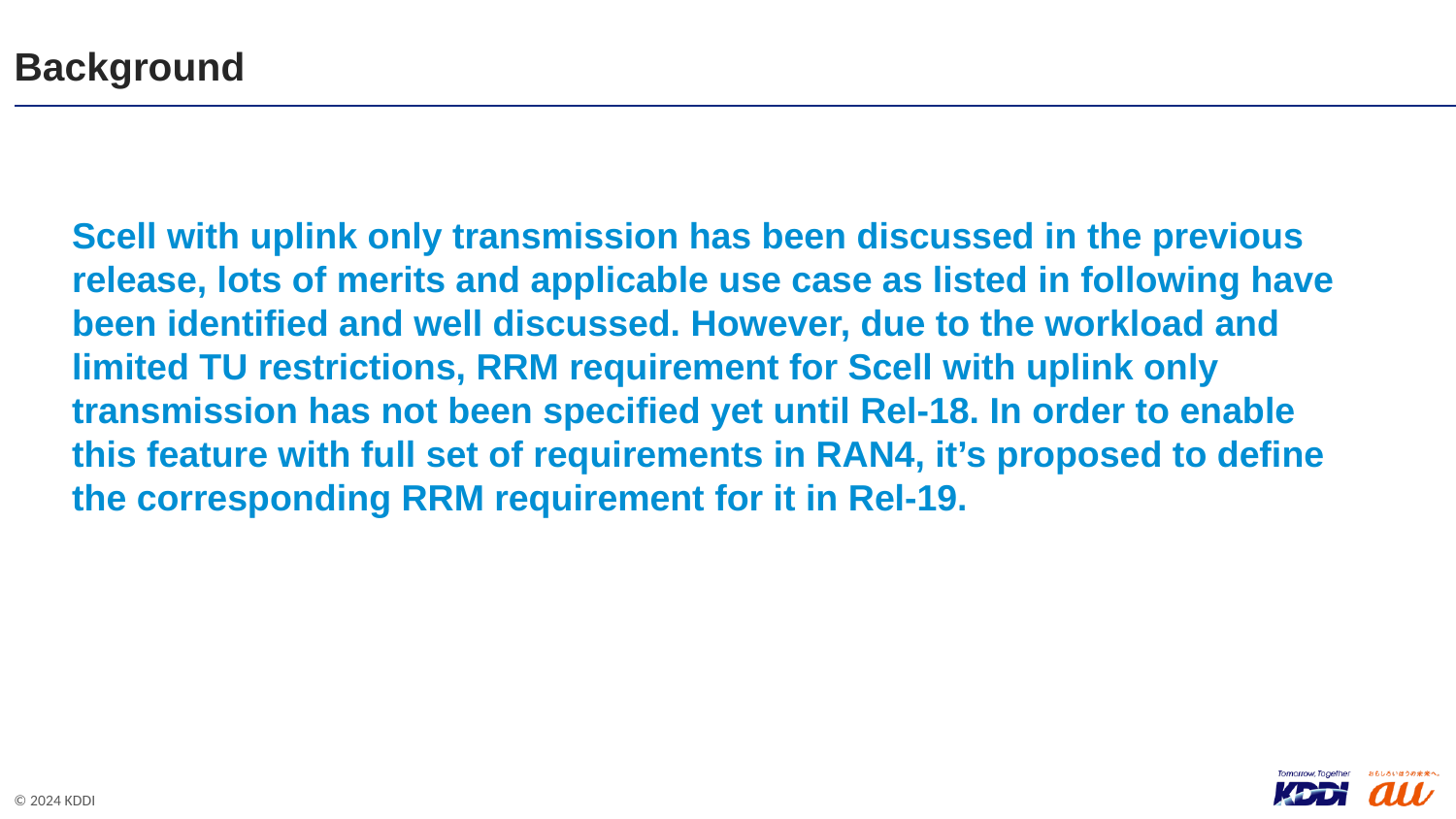

# Background
Scell with uplink only transmission has been discussed in the previous release, lots of merits and applicable use case as listed in following have been identified and well discussed. However, due to the workload and limited TU restrictions, RRM requirement for Scell with uplink only transmission has not been specified yet until Rel-18. In order to enable this feature with full set of requirements in RAN4, it’s proposed to define the corresponding RRM requirement for it in Rel-19.